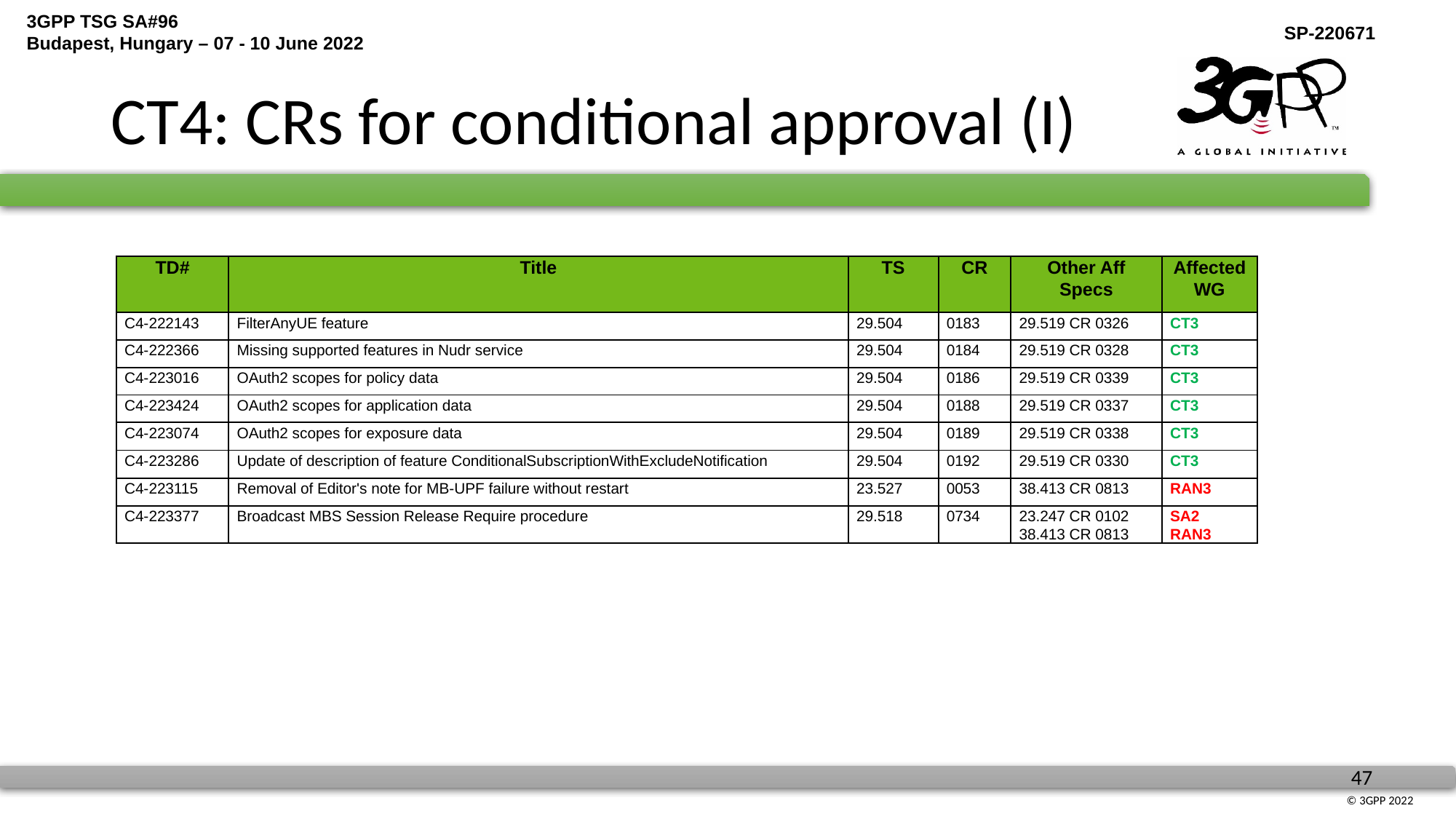

# CT4: CRs for conditional approval (I)
| TD# | Title | TS | CR | Other Aff Specs | Affected WG |
| --- | --- | --- | --- | --- | --- |
| C4-222143 | FilterAnyUE feature | 29.504 | 0183 | 29.519 CR 0326 | CT3 |
| C4-222366 | Missing supported features in Nudr service | 29.504 | 0184 | 29.519 CR 0328 | CT3 |
| C4-223016 | OAuth2 scopes for policy data | 29.504 | 0186 | 29.519 CR 0339 | CT3 |
| C4-223424 | OAuth2 scopes for application data | 29.504 | 0188 | 29.519 CR 0337 | CT3 |
| C4-223074 | OAuth2 scopes for exposure data | 29.504 | 0189 | 29.519 CR 0338 | CT3 |
| C4-223286 | Update of description of feature ConditionalSubscriptionWithExcludeNotification | 29.504 | 0192 | 29.519 CR 0330 | CT3 |
| C4-223115 | Removal of Editor's note for MB-UPF failure without restart | 23.527 | 0053 | 38.413 CR 0813 | RAN3 |
| C4-223377 | Broadcast MBS Session Release Require procedure | 29.518 | 0734 | 23.247 CR 0102 38.413 CR 0813 | SA2 RAN3 |